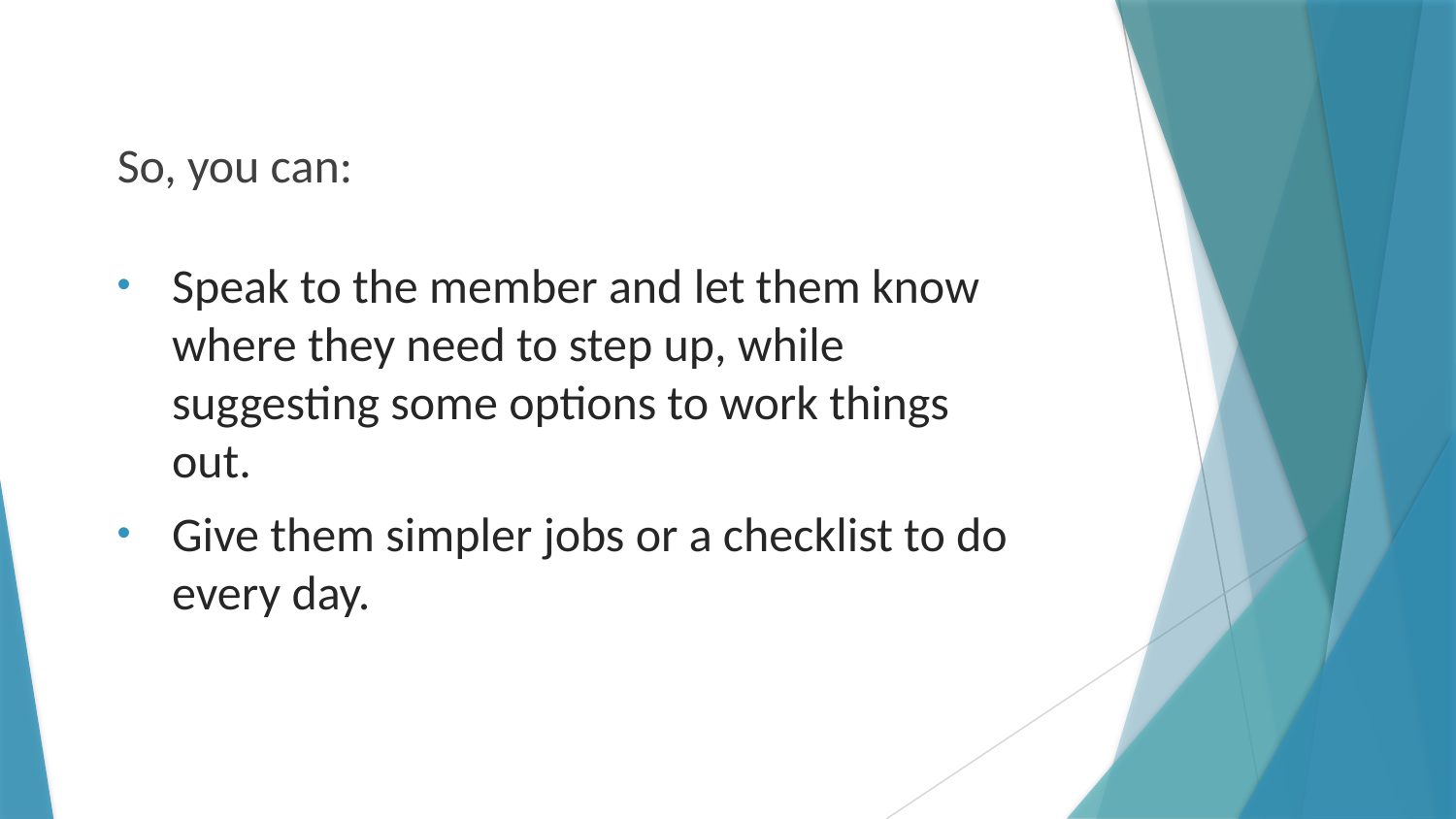

So, you can:
Speak to the member and let them know where they need to step up, while suggesting some options to work things out.
Give them simpler jobs or a checklist to do every day.